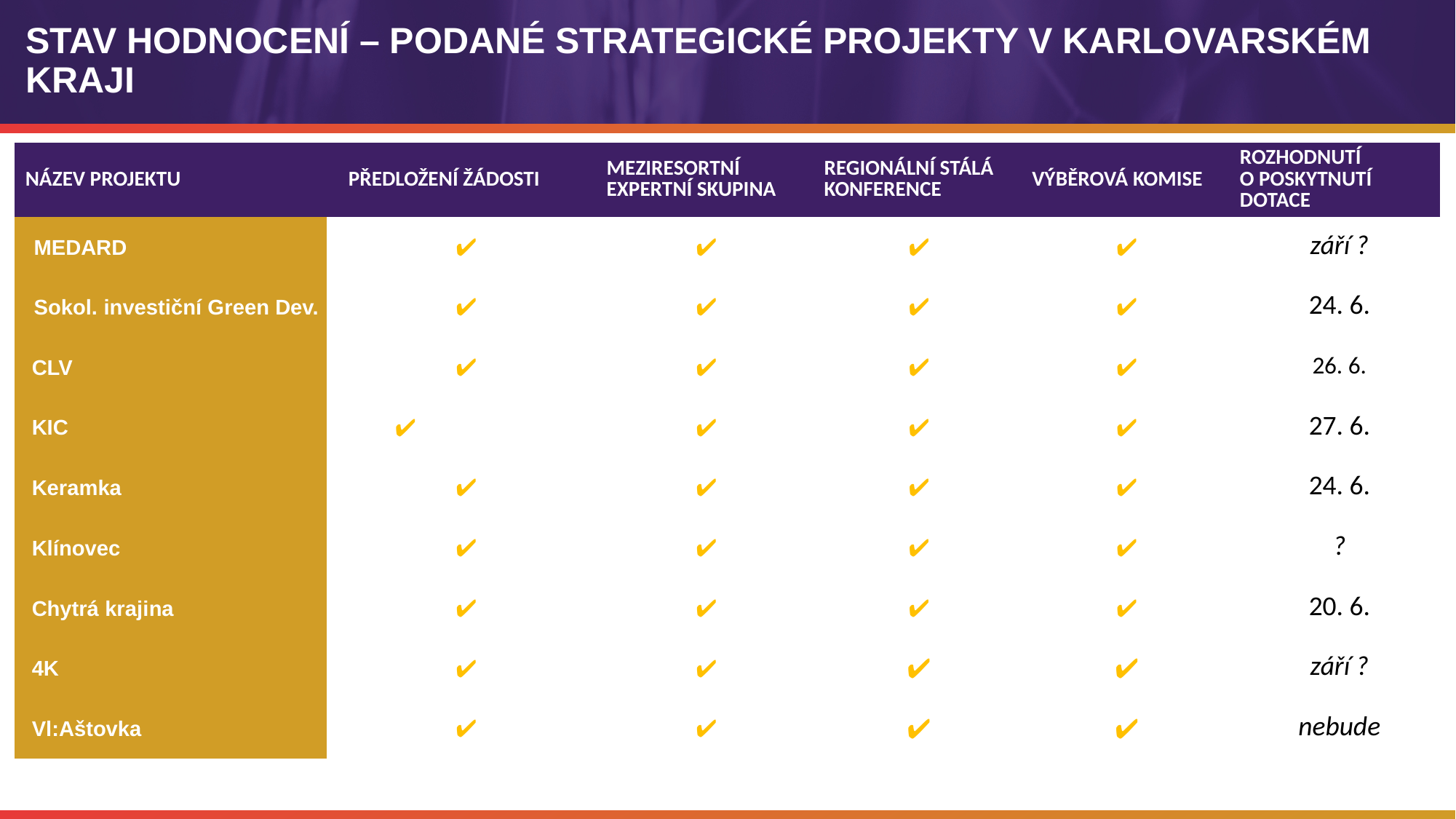

STAV HODNOCENÍ – PODANÉ STRATEGICKÉ PROJEKTY V KARLOVARSKÉM KRAJI
| NÁZEV PROJEKTU | PŘEDLOŽENÍ ŽÁDOSTI | MEZIRESORTNÍ EXPERTNÍ SKUPINA | REGIONÁLNÍ STÁLÁ KONFERENCE | VÝBĚROVÁ KOMISE | ROZHODNUTÍ O POSKYTNUTÍ DOTACE |
| --- | --- | --- | --- | --- | --- |
| MEDARD | ✔ | ✔ | ✔ | ✔ | září ? |
| Sokol. investiční Green Dev. | ✔ | ✔ | ✔ | ✔ | 24. 6. |
| CLV | ✔ | ✔ | ✔ | ✔ | 26. 6. |
| KIC | ✔ | ✔ | ✔ | ✔ | 27. 6. |
| Keramka | ✔ | ✔ | ✔ | ✔ | 24. 6. |
| Klínovec | ✔ | ✔ | ✔ | ✔ | ? |
| Chytrá krajina | ✔ | ✔ | ✔ | ✔ | 20. 6. |
| 4K | ✔ | ✔ | ✔ | ✔ | září ? |
| Vl:Aštovka | ✔ | ✔ | ✔ | ✔ | nebude |